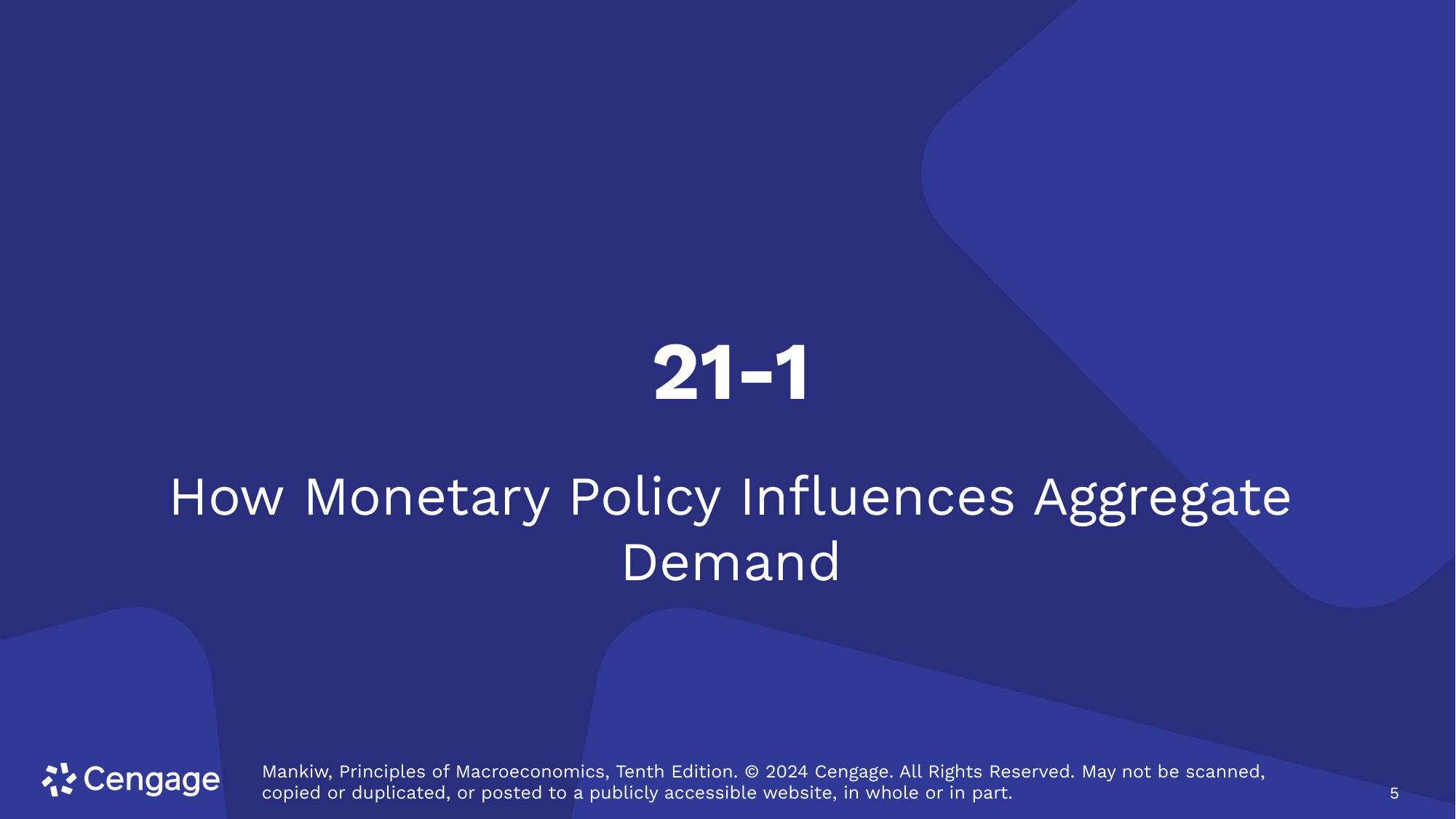

# 21-1
How Monetary Policy Influences Aggregate Demand